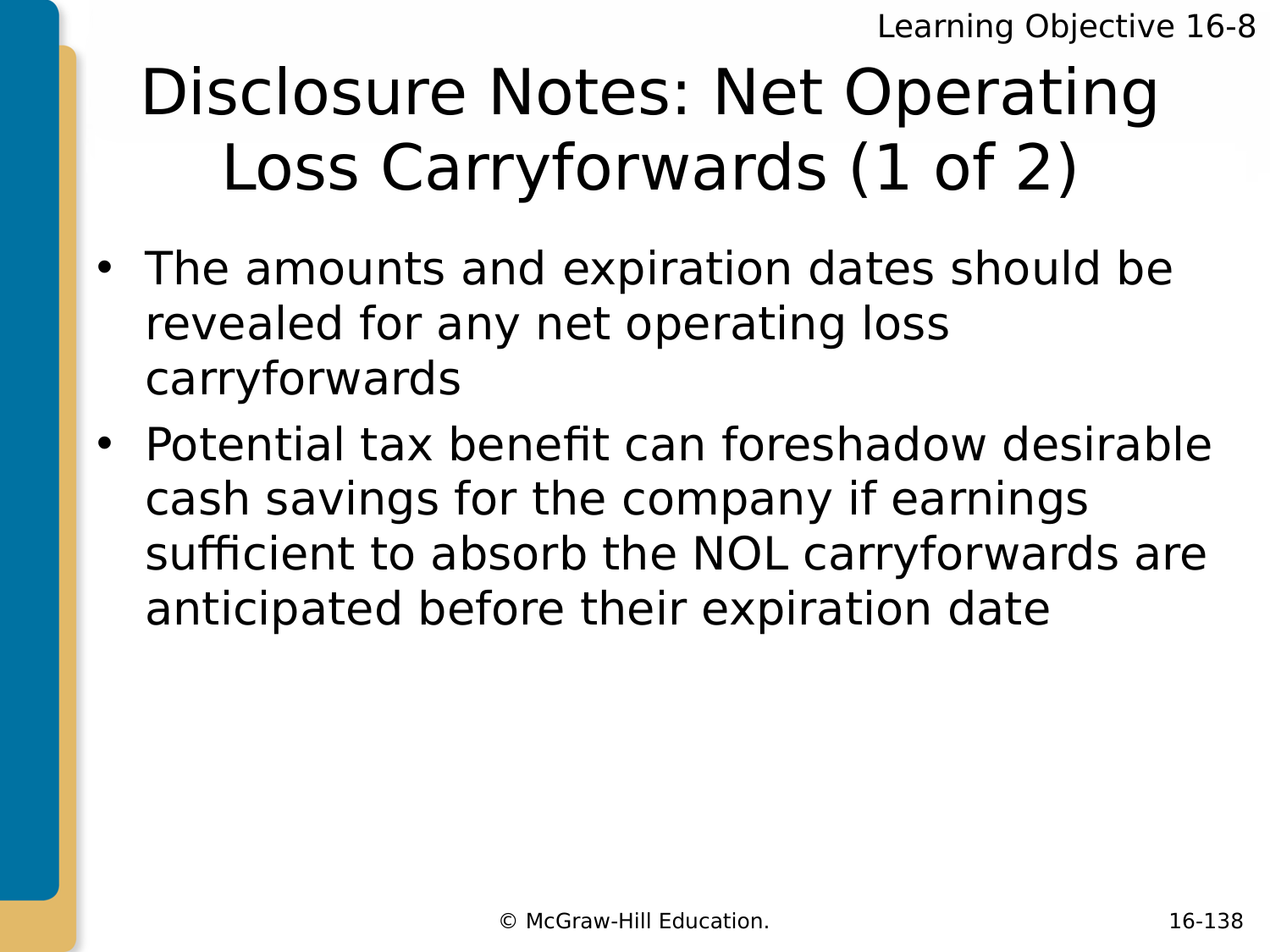

Learning Objective 16-8
# Disclosure Notes: Net Operating Loss Carryforwards (1 of 2)
The amounts and expiration dates should be revealed for any net operating loss carryforwards
Potential tax benefit can foreshadow desirable cash savings for the company if earnings sufficient to absorb the NOL carryforwards are anticipated before their expiration date